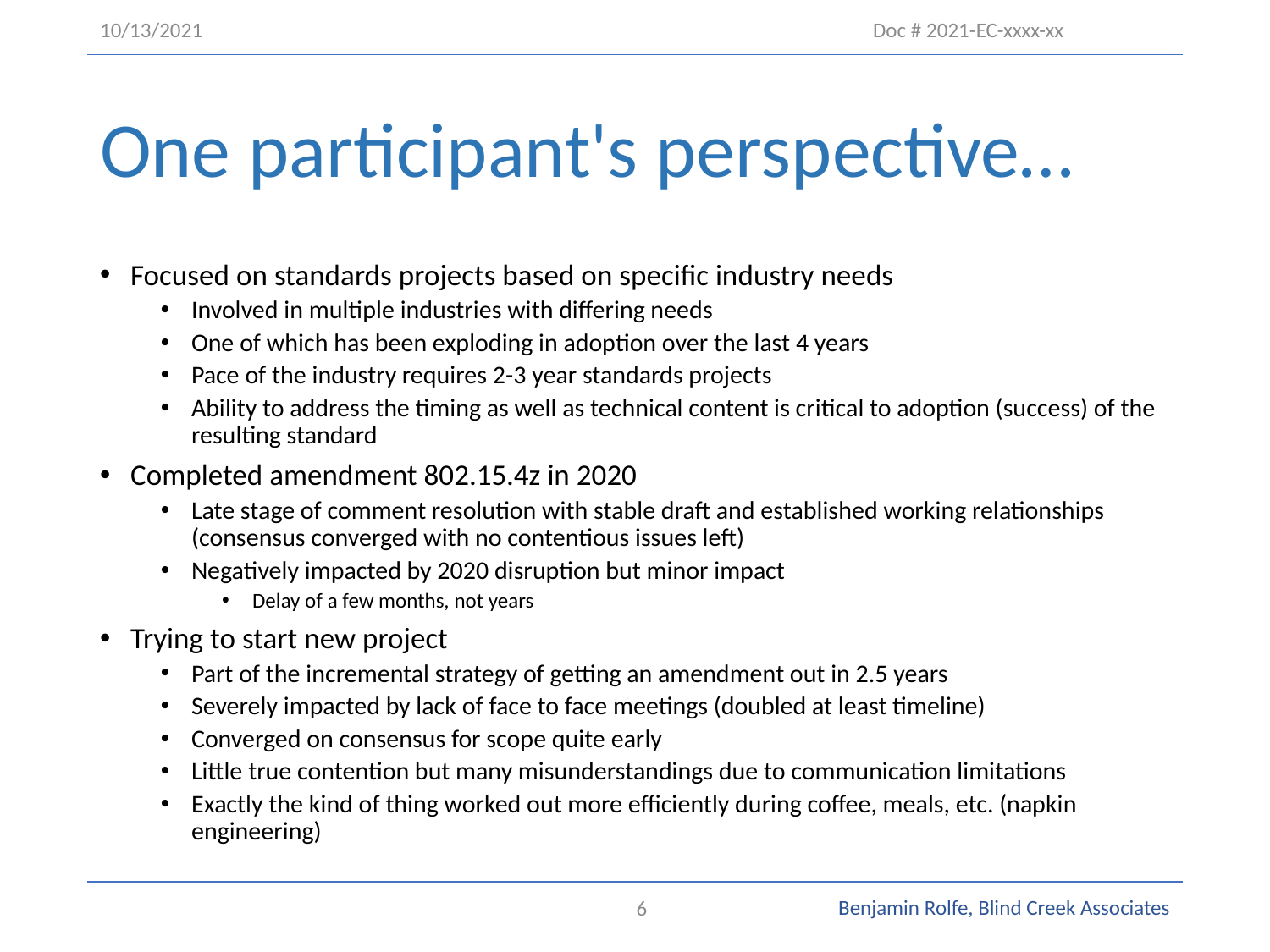

10/13/2021
Doc # 2021-EC-xxxx-xx
# One participant's perspective…
Focused on standards projects based on specific industry needs
Involved in multiple industries with differing needs
One of which has been exploding in adoption over the last 4 years
Pace of the industry requires 2-3 year standards projects
Ability to address the timing as well as technical content is critical to adoption (success) of the resulting standard
Completed amendment 802.15.4z in 2020
Late stage of comment resolution with stable draft and established working relationships (consensus converged with no contentious issues left)
Negatively impacted by 2020 disruption but minor impact
Delay of a few months, not years
Trying to start new project
Part of the incremental strategy of getting an amendment out in 2.5 years
Severely impacted by lack of face to face meetings (doubled at least timeline)
Converged on consensus for scope quite early
Little true contention but many misunderstandings due to communication limitations
Exactly the kind of thing worked out more efficiently during coffee, meals, etc. (napkin engineering)

6